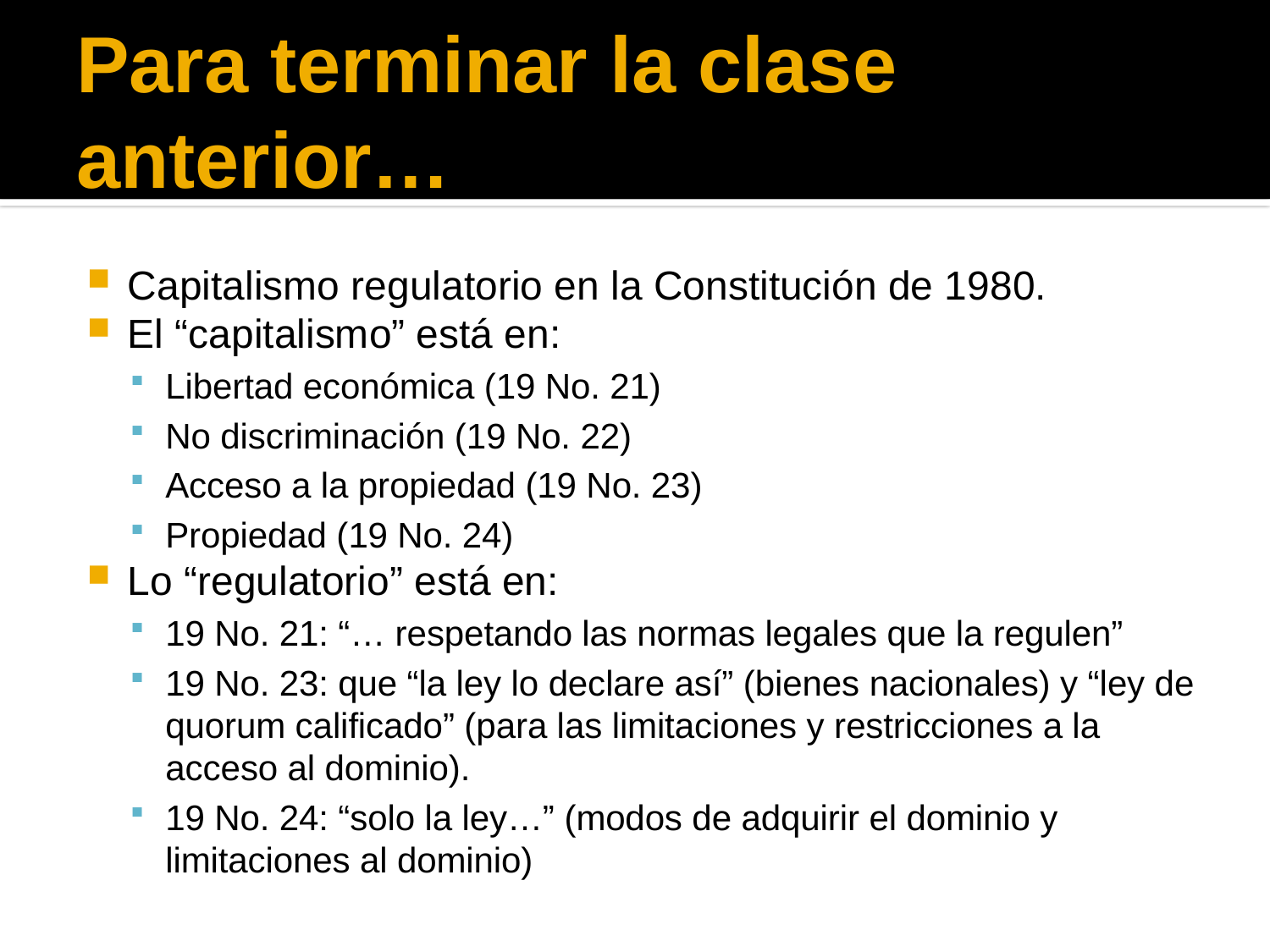

# Para terminar la clase anterior…
Capitalismo regulatorio en la Constitución de 1980.
El “capitalismo” está en:
Libertad económica (19 No. 21)
No discriminación (19 No. 22)
Acceso a la propiedad (19 No. 23)
Propiedad (19 No. 24)
Lo “regulatorio” está en:
19 No. 21: “… respetando las normas legales que la regulen”
19 No. 23: que “la ley lo declare así” (bienes nacionales) y “ley de quorum calificado” (para las limitaciones y restricciones a la acceso al dominio).
19 No. 24: “solo la ley…” (modos de adquirir el dominio y limitaciones al dominio)